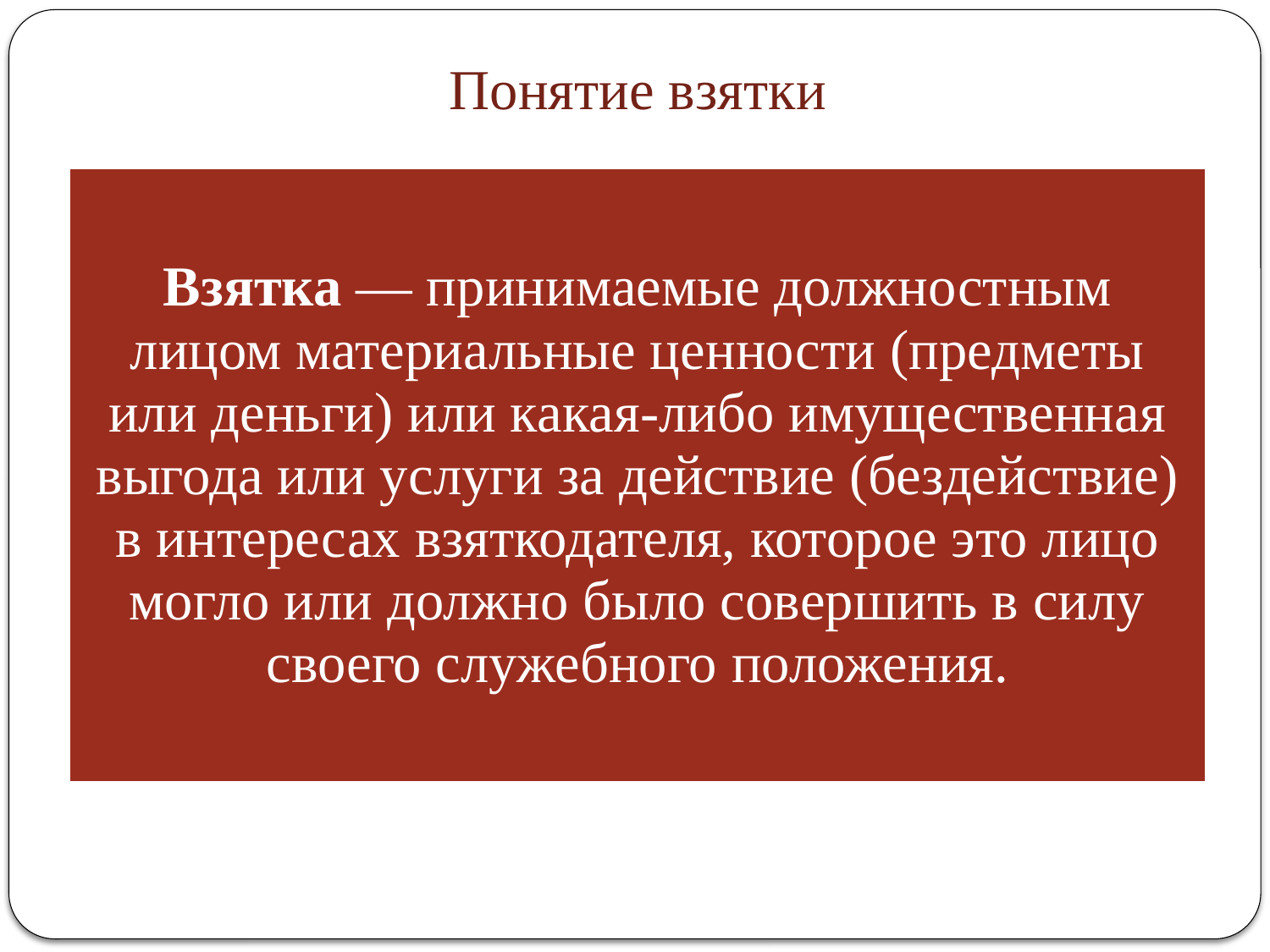

# Понятие взятки
Взятка — принимаемые должностным лицом материальные ценности (предметы или деньги) или какая-либо имущественная выгода или услуги за действие (бездействие) в интересах взяткодателя, которое это лицо могло или должно было совершить в силу своего служебного положения.